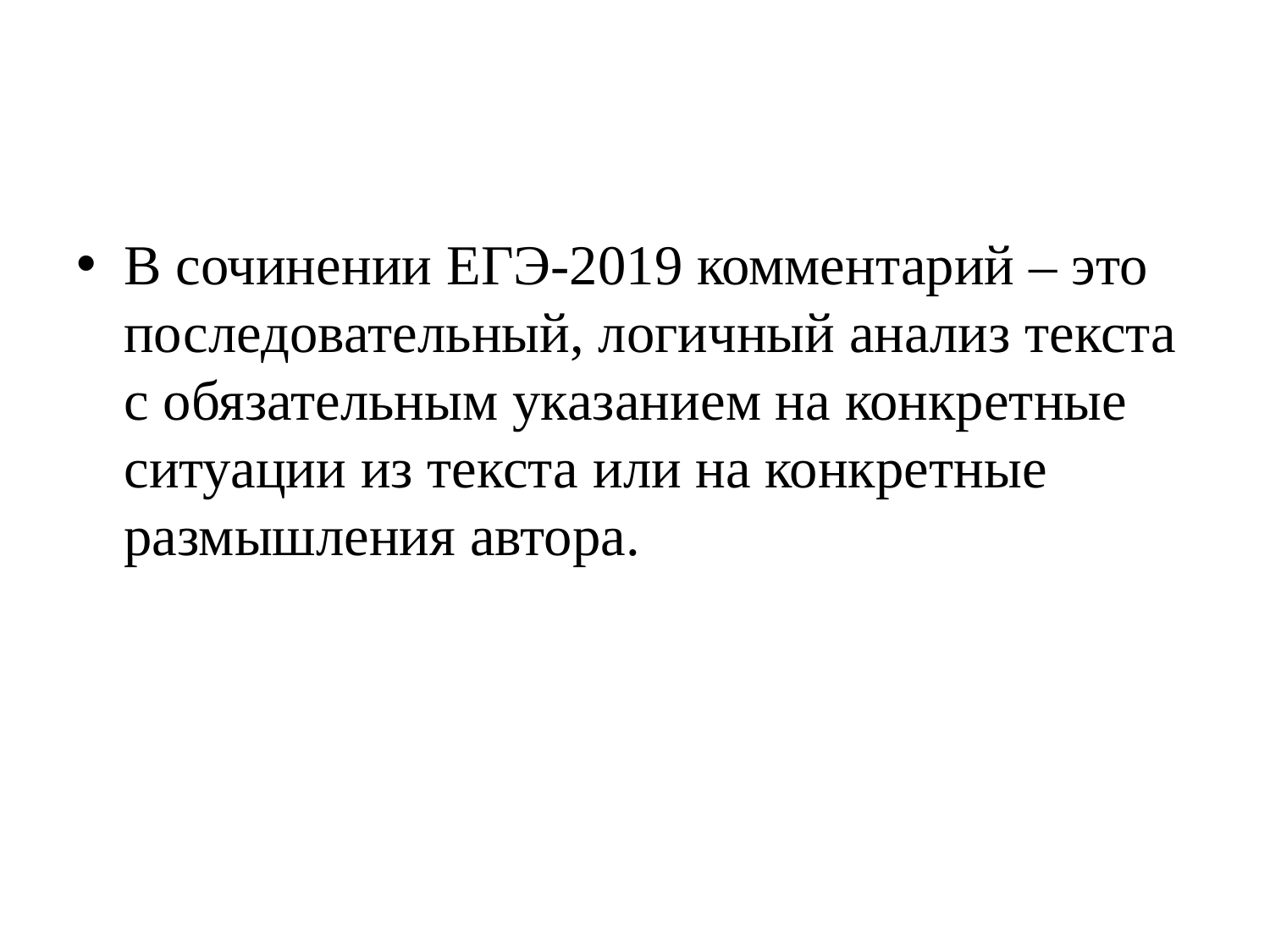

В сочинении ЕГЭ-2019 комментарий – это последовательный, логичный анализ текста с обязательным указанием на конкретные ситуации из текста или на конкретные размышления автора.